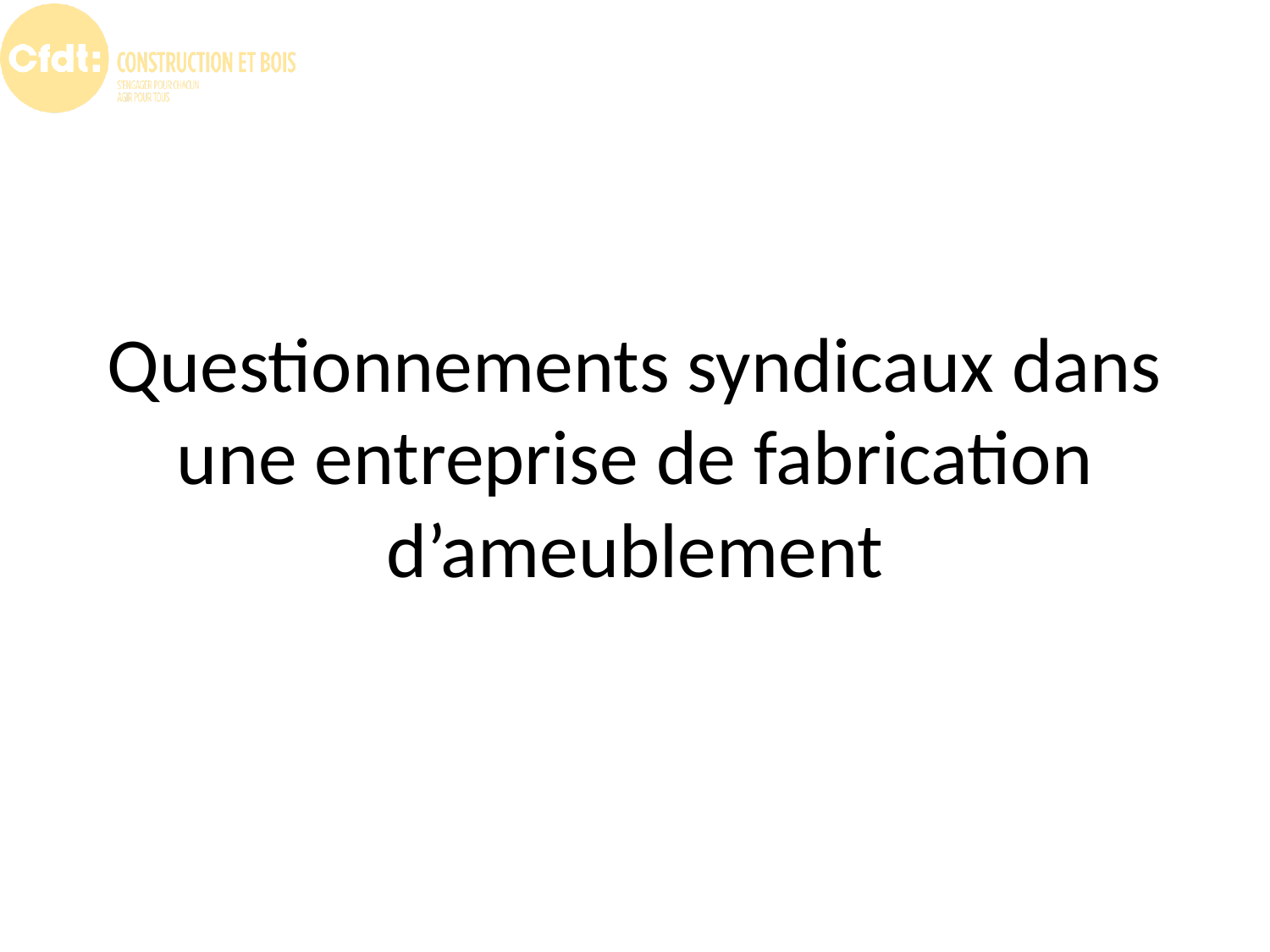

# Questionnements syndicaux dans une entreprise de fabrication d’ameublement